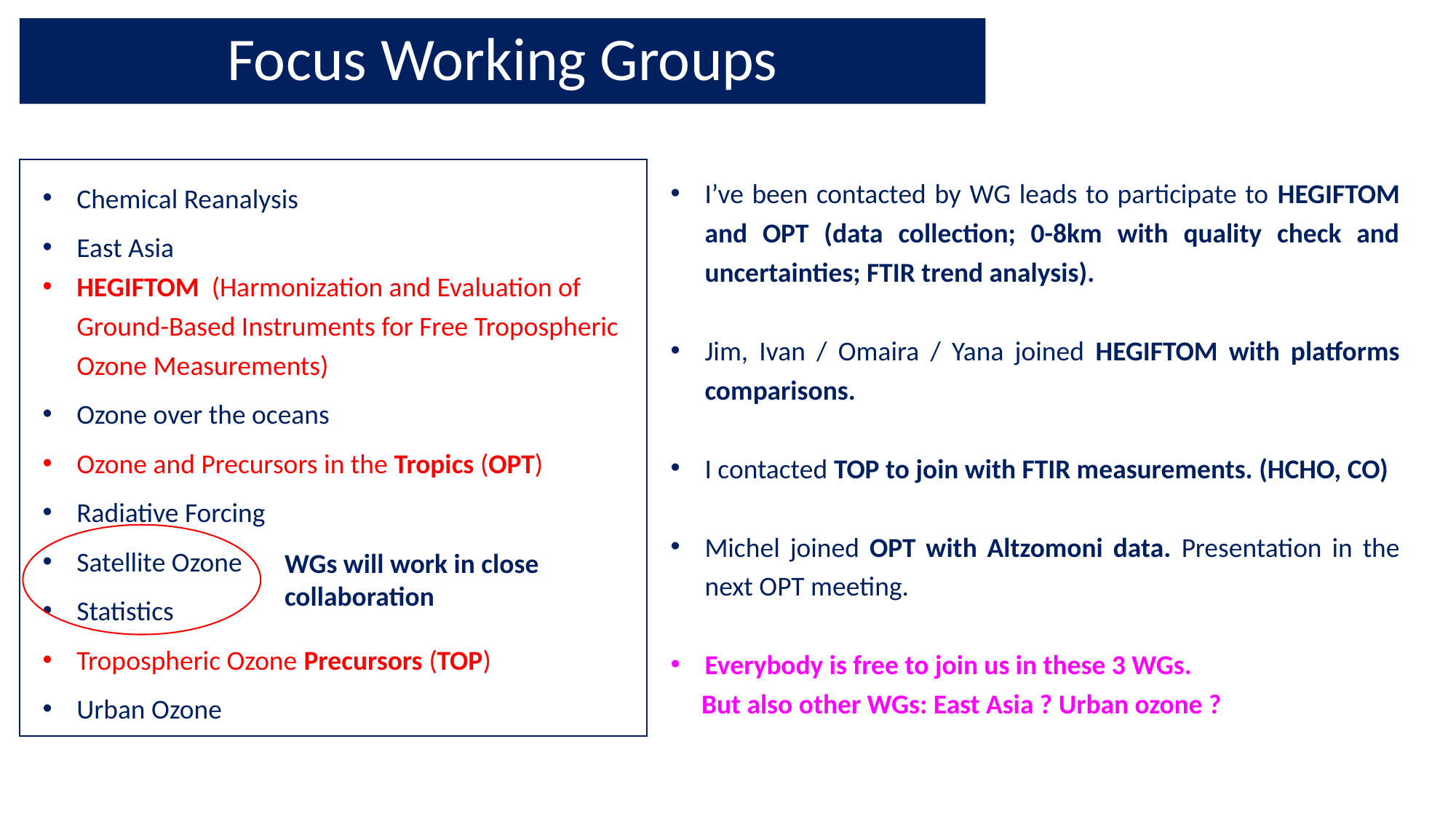

# Focus Working Groups

Chemical Reanalysis
East Asia
HEGIFTOM  (Harmonization and Evaluation of Ground-Based Instruments for Free Tropospheric Ozone Measurements)
Ozone over the oceans
Ozone and Precursors in the Tropics (OPT)
Radiative Forcing
Satellite Ozone
Statistics
Tropospheric Ozone Precursors (TOP)
Urban Ozone
I’ve been contacted by WG leads to participate to HEGIFTOM and OPT (data collection; 0-8km with quality check and uncertainties; FTIR trend analysis).

Jim, Ivan / Omaira / Yana joined HEGIFTOM with platforms comparisons.

I contacted TOP to join with FTIR measurements. (HCHO, CO)

Michel joined OPT with Altzomoni data. Presentation in the next OPT meeting.

Everybody is free to join us in these 3 WGs.
     But also other WGs: East Asia ? Urban ozone ?

WGs will work in close collaboration